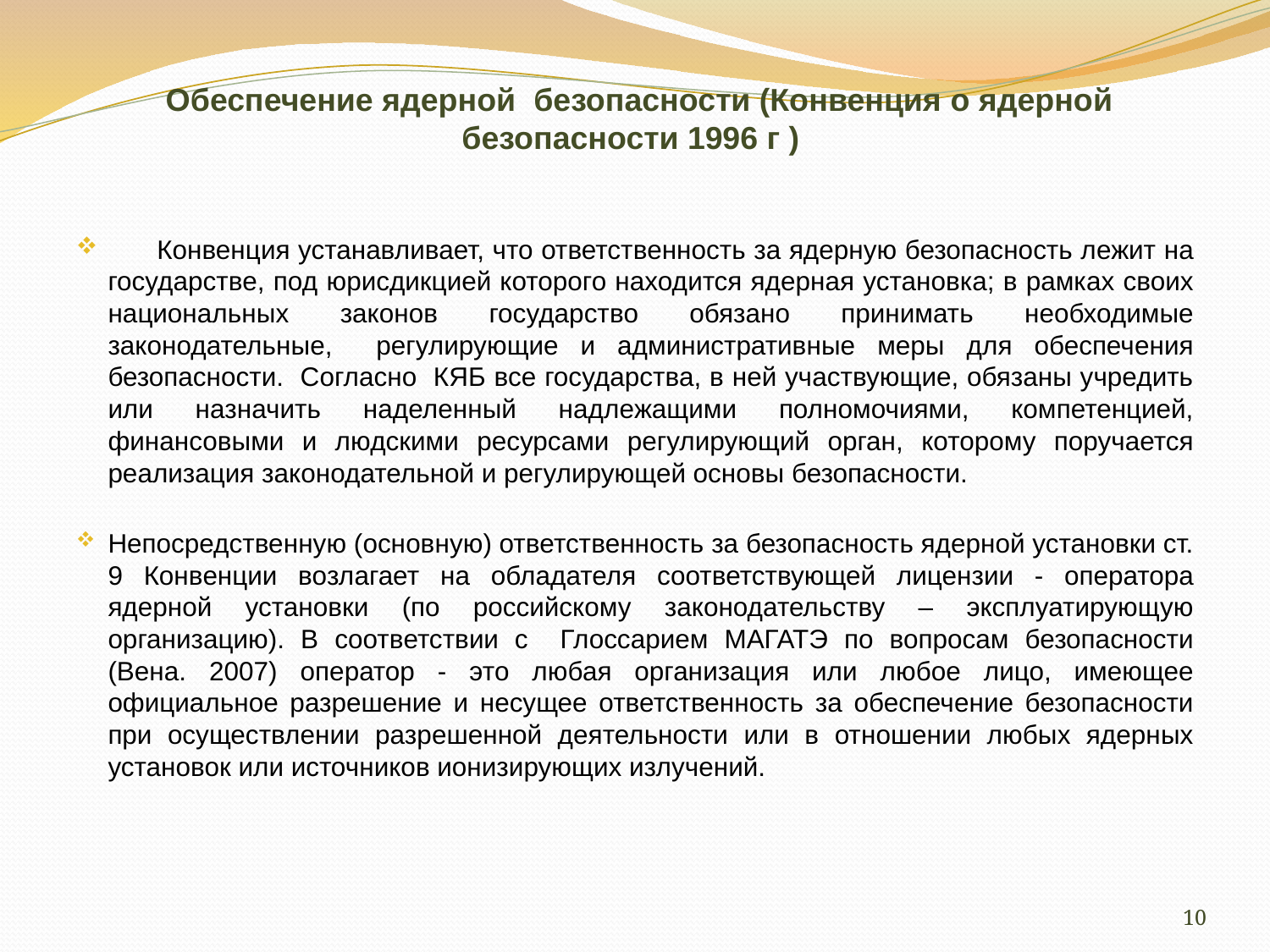

# Обеспечение ядерной  безопасности (Конвенция о ядерной безопасности 1996 г )
      Конвенция устанавливает, что ответственность за ядерную безопасность лежит на государстве, под юрисдикцией которого находится ядерная установка; в рамках своих национальных законов государство обязано принимать необходимые законодательные,  регулирующие и административные меры для обеспечения безопасности.  Согласно  КЯБ все государства, в ней участвующие, обязаны учредить или назначить наделенный надлежащими полномочиями, компетенцией, финансовыми и людскими ресурсами регулирующий орган, которому поручается реализация законодательной и регулирующей основы безопасности.

	Непосредственную (основную) ответственность за безопасность ядерной установки ст. 9 Конвенции возлагает на обладателя соответствующей лицензии - оператора ядерной установки (по российскому законодательству – эксплуатирующую организацию). В соответствии с  Глоссарием МАГАТЭ по вопросам безопасности (Вена. 2007) оператор - это любая организация или любое лицо, имеющее официальное разрешение и несущее ответственность за обеспечение безопасности при осуществлении разрешенной деятельности или в отношении любых ядерных установок или источников ионизирующих излучений.

10